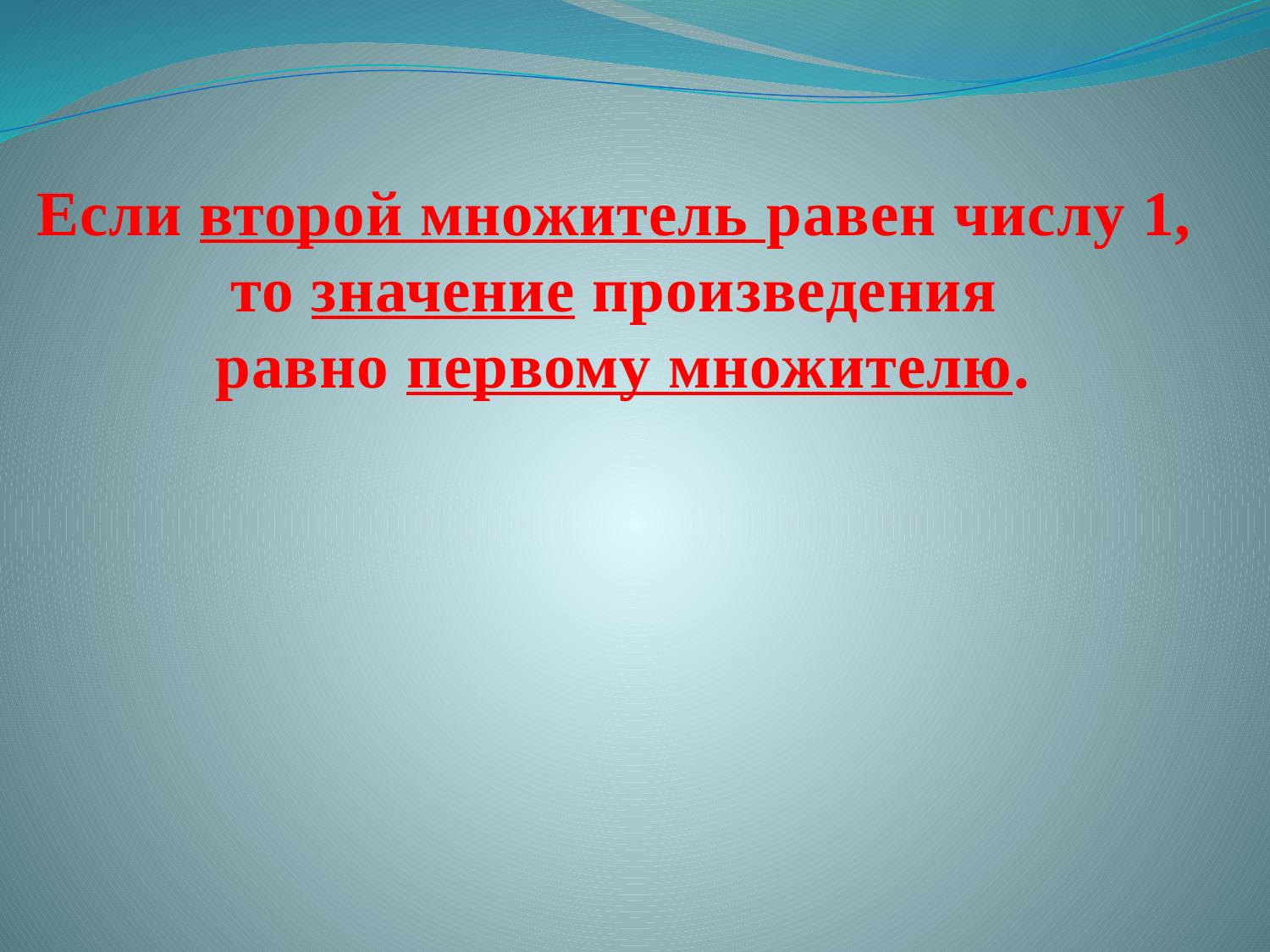

Если второй множитель равен числу 1,
то значение произведения
равно первому множителю.